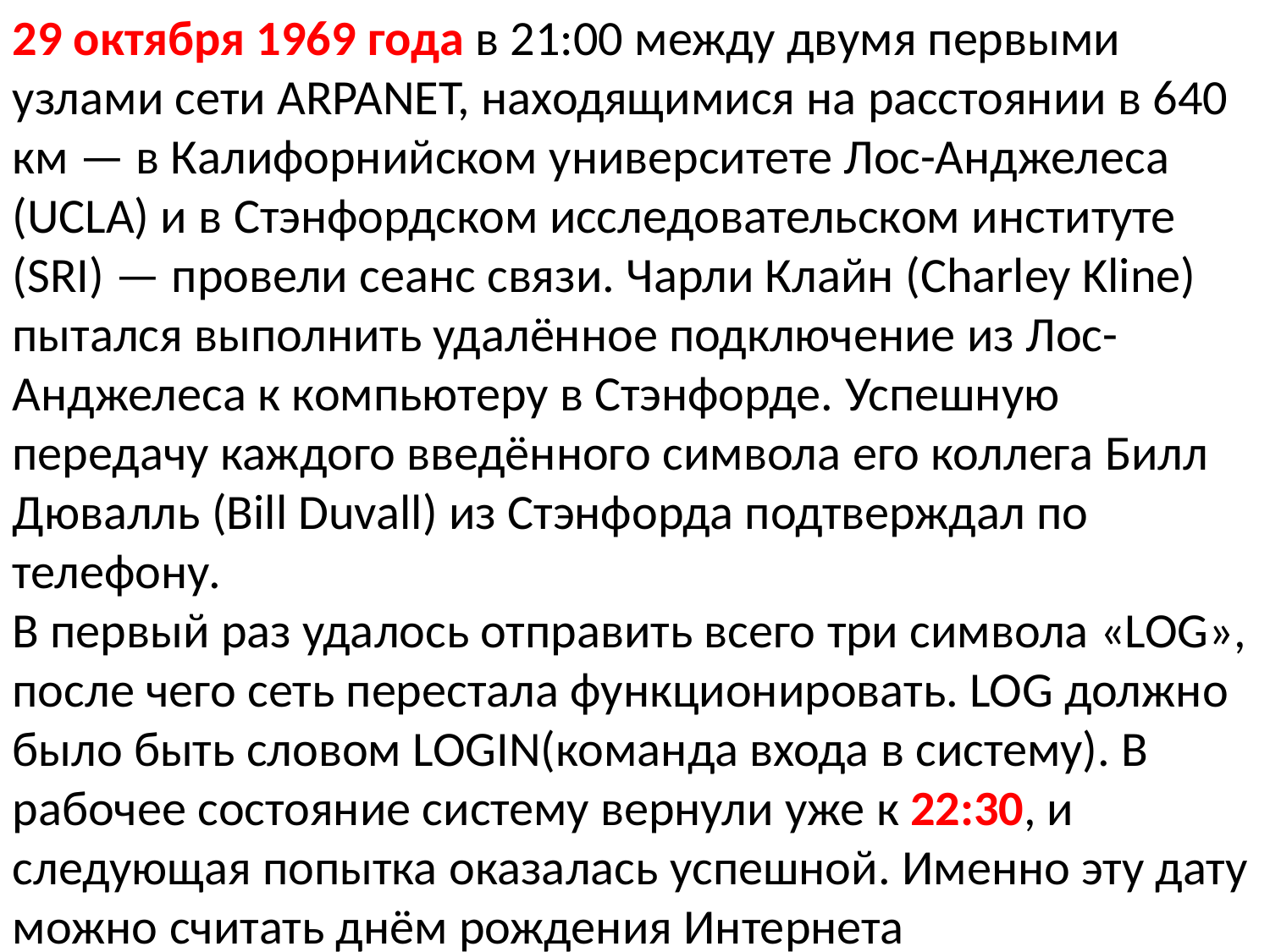

29 октября 1969 года в 21:00 между двумя первыми узлами сети ARPANET, находящимися на расстоянии в 640 км — в Калифорнийском университете Лос-Анджелеса (UCLA) и в Стэнфордском исследовательском институте (SRI) — провели сеанс связи. Чарли Клайн (Charley Kline) пытался выполнить удалённое подключение из Лос-Анджелеса к компьютеру в Стэнфорде. Успешную передачу каждого введённого символа его коллега Билл Дювалль (Bill Duvall) из Стэнфорда подтверждал по телефону.
В первый раз удалось отправить всего три символа «LOG», после чего сеть перестала функционировать. LOG должно было быть словом LOGIN(команда входа в систему). В рабочее состояние систему вернули уже к 22:30, и следующая попытка оказалась успешной. Именно эту дату можно считать днём рождения Интернета